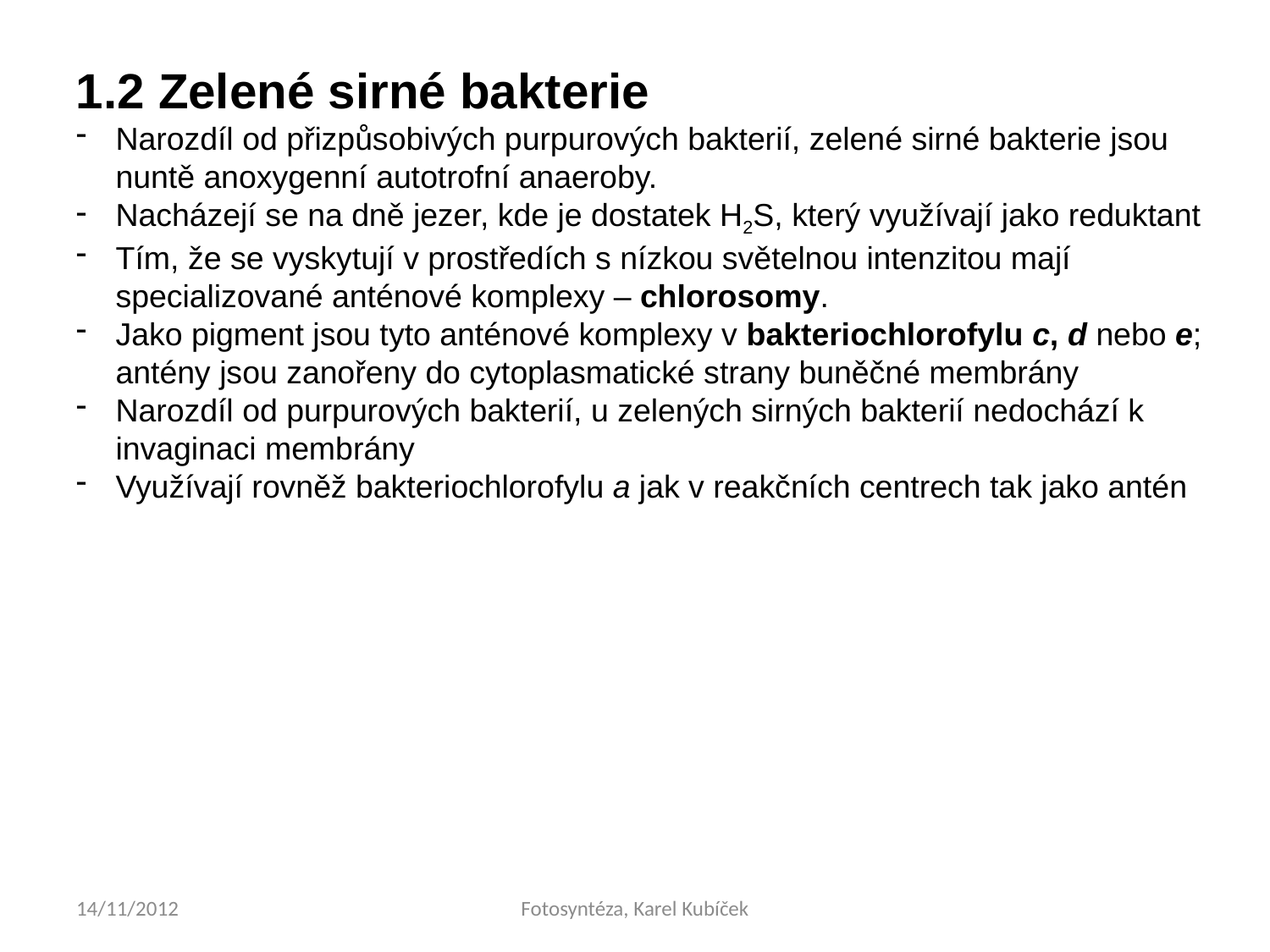

1.2 Zelené sirné bakterie
Narozdíl od přizpůsobivých purpurových bakterií, zelené sirné bakterie jsou nuntě anoxygenní autotrofní anaeroby.
Nacházejí se na dně jezer, kde je dostatek H2S, který využívají jako reduktant
Tím, že se vyskytují v prostředích s nízkou světelnou intenzitou mají specializované anténové komplexy – chlorosomy.
Jako pigment jsou tyto anténové komplexy v bakteriochlorofylu c, d nebo e; antény jsou zanořeny do cytoplasmatické strany buněčné membrány
Narozdíl od purpurových bakterií, u zelených sirných bakterií nedochází k invaginaci membrány
Využívají rovněž bakteriochlorofylu a jak v reakčních centrech tak jako antén
14/11/2012
Fotosyntéza, Karel Kubíček